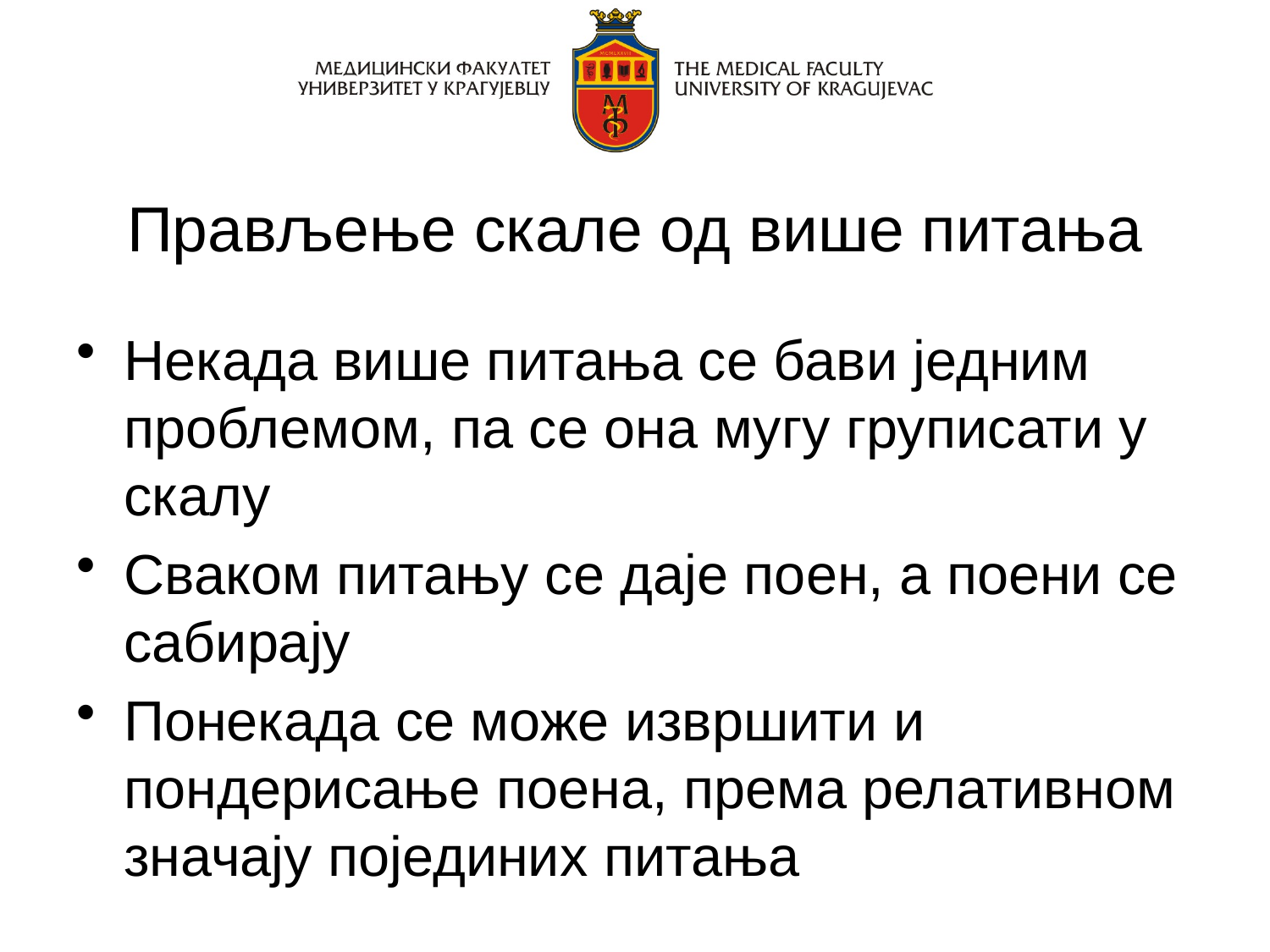

# Прављење скале од више питања
Некада више питања се бави једним проблемом, па се она мугу груписати у скалу
Сваком питању се даје поен, а поени се сабирају
Понекада се може извршити и пондерисање поена, према релативном значају појединих питања